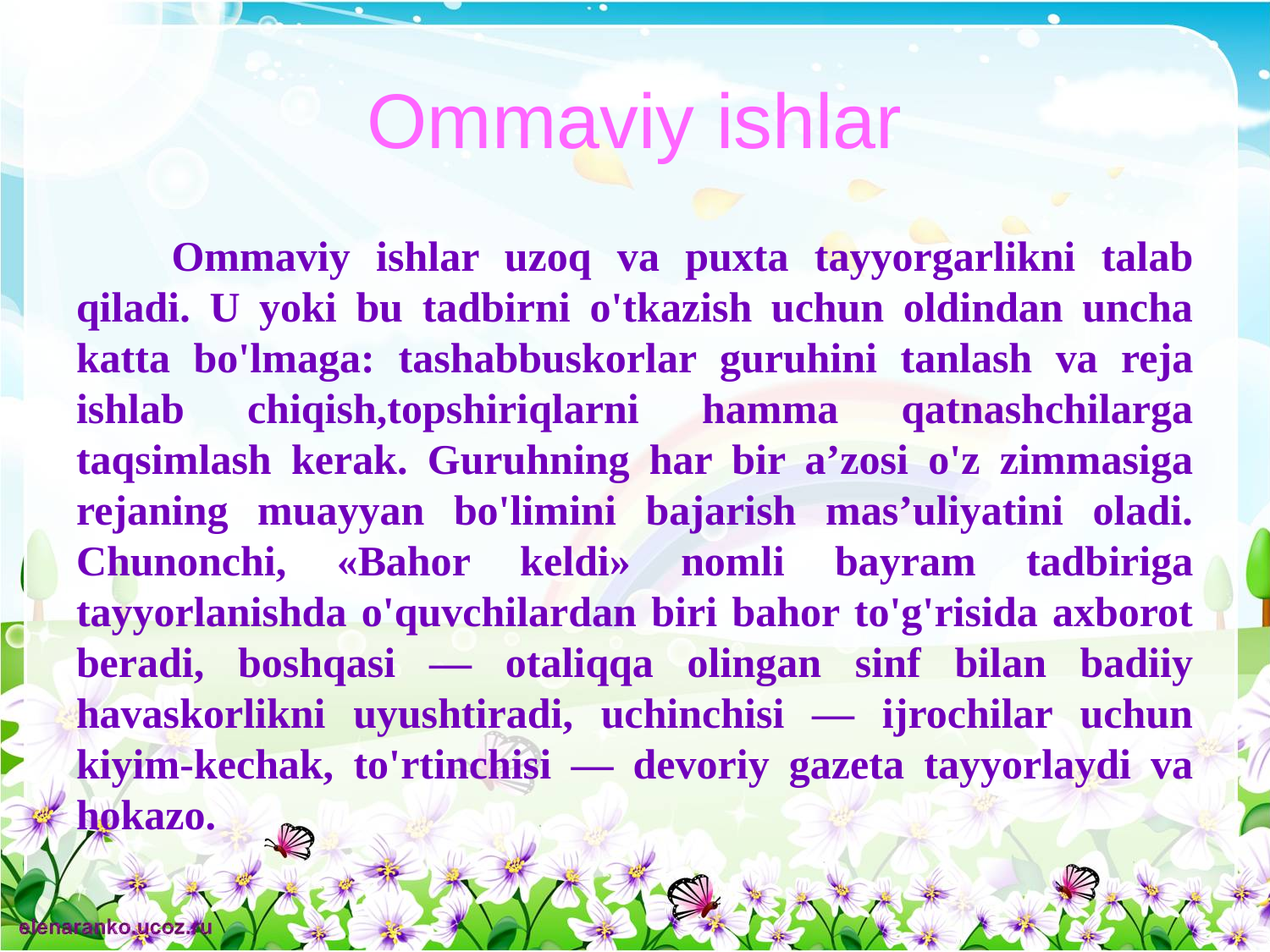

# Ommaviy ishlar
	Ommaviy ishlar uzoq va puxta tayyorgarlikni talab qiladi. U yoki bu tadbirni o'tkazish uchun oldindan uncha katta bo'lmaga: tashabbuskorlar guruhini tanlash va reja ishlab chiqish,topshiriqlarni hamma qatnashchilarga taqsimlash kerak. Guruhning har bir a’zosi o'z zimmasiga rejaning muayyan bo'limini bajarish mas’uliyatini oladi. Chunonchi, «Bahor keldi» nomli bayram tadbiriga tayyorlanishda o'quvchilardan biri bahor to'g'risida axborot beradi, boshqasi — otaliqqa olingan sinf bilan badiiy havaskorlikni uyushtiradi, uchinchisi — ijrochilar uchun kiyim-kechak, to'rtinchisi — devoriy gazeta tayyorlaydi va hokazo.